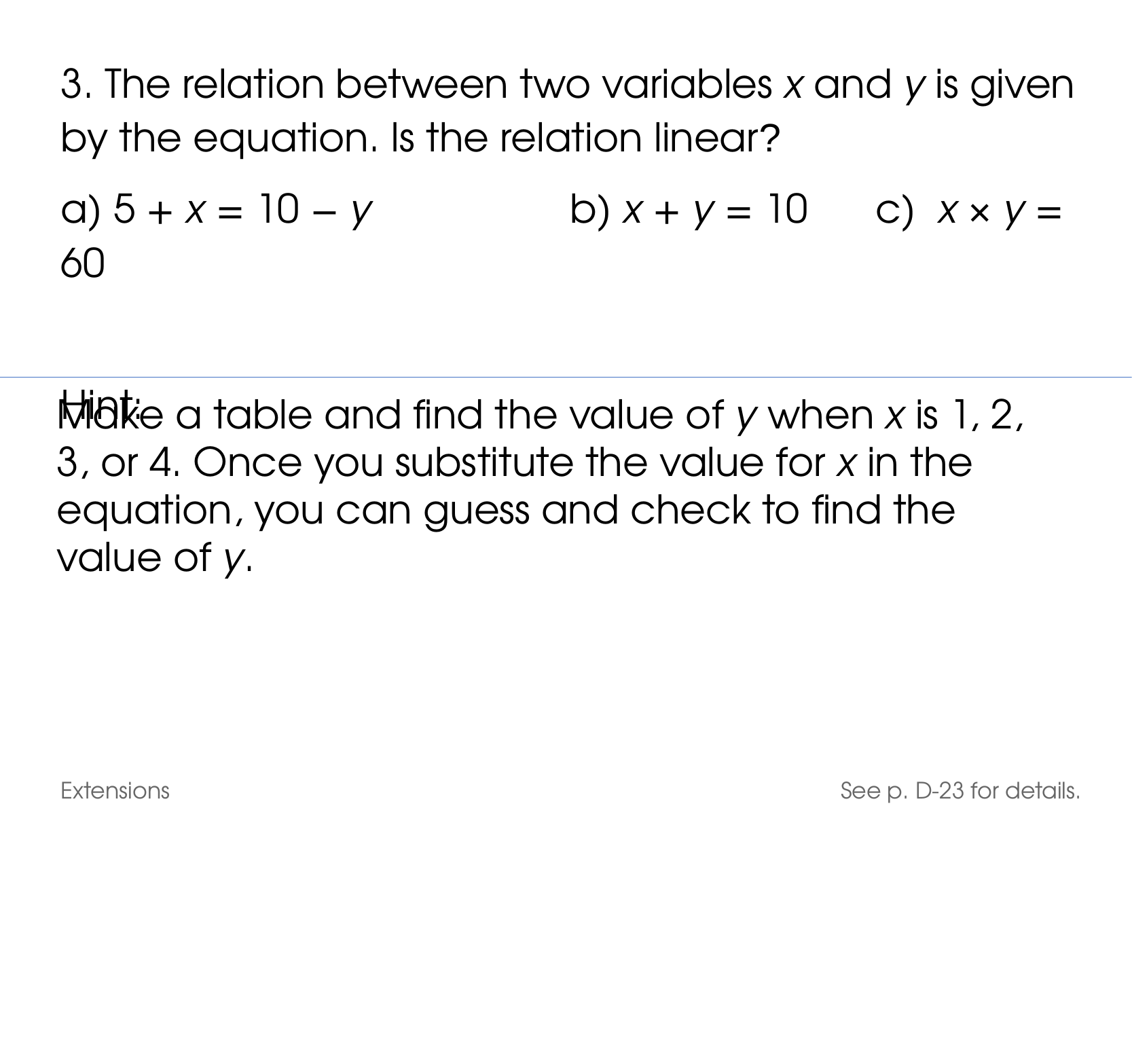

3. The relation between two variables x and y is given by the equation. Is the relation linear?
a) 5 + x = 10 − y		b) x + y = 10	c)  x × y = 60

Hint:
Make a table and find the value of y when x is 1, 2, 3, or 4. Once you substitute the value for x in the equation, you can guess and check to find the value of y.
Extensions
See p. D-23 for details.